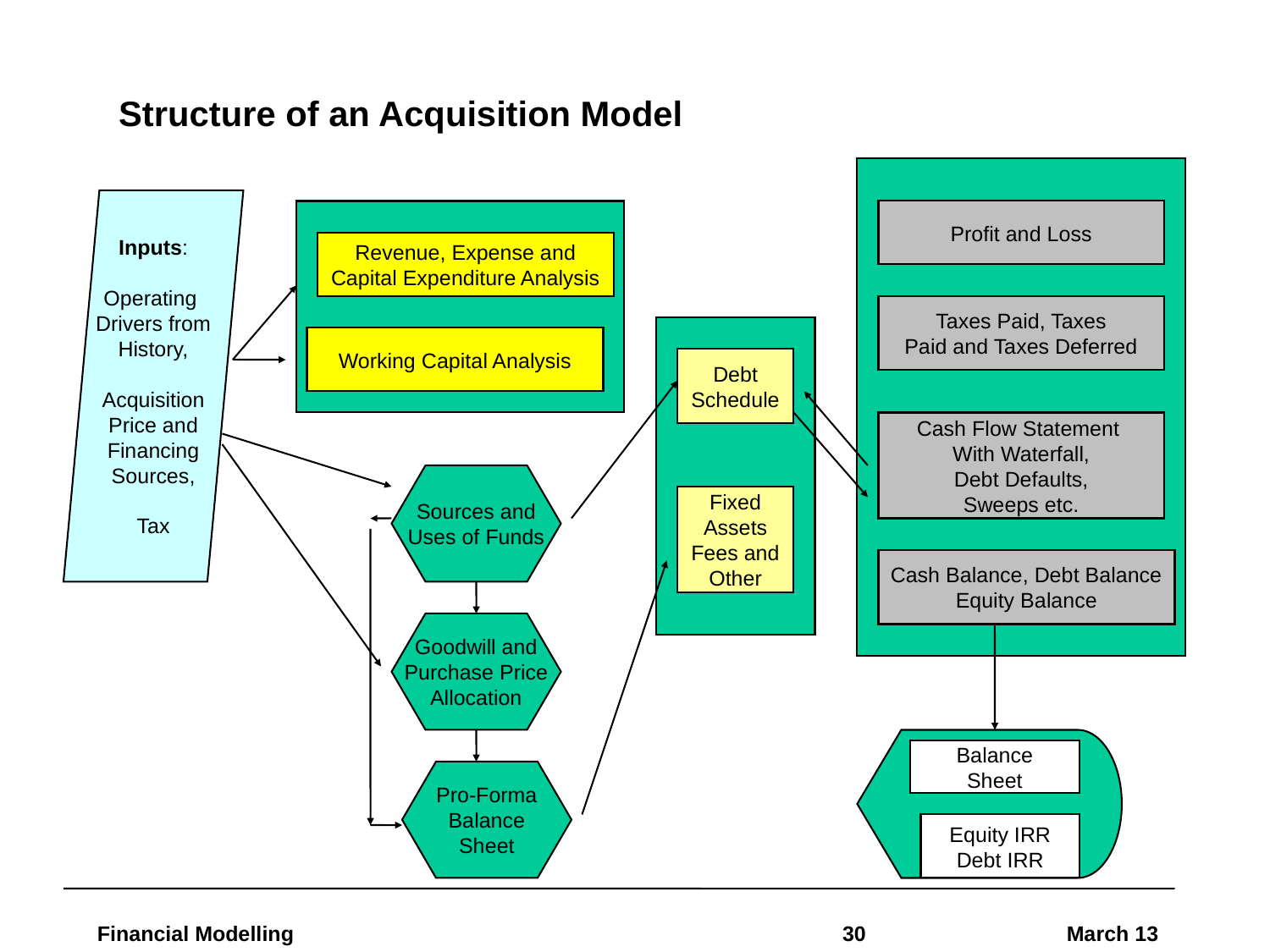

# Structure of an Acquisition Model

Inputs:

Operating
Drivers from
History,

Acquisition
Price and
Financing
Sources,

Tax

Profit and Loss
Revenue, Expense and
Capital Expenditure Analysis

Taxes Paid, Taxes
Paid and Taxes Deferred

Working Capital Analysis
Debt
Schedule

Cash Flow Statement
With Waterfall,
Debt Defaults,
Sweeps etc.

Sources and
Uses of Funds
Fixed
Assets
Fees and
Other

Cash Balance, Debt Balance
Equity Balance

Goodwill and
Purchase Price
Allocation

Balance
Sheet
Pro-Forma
Balance
Sheet
Equity IRR
Debt IRR